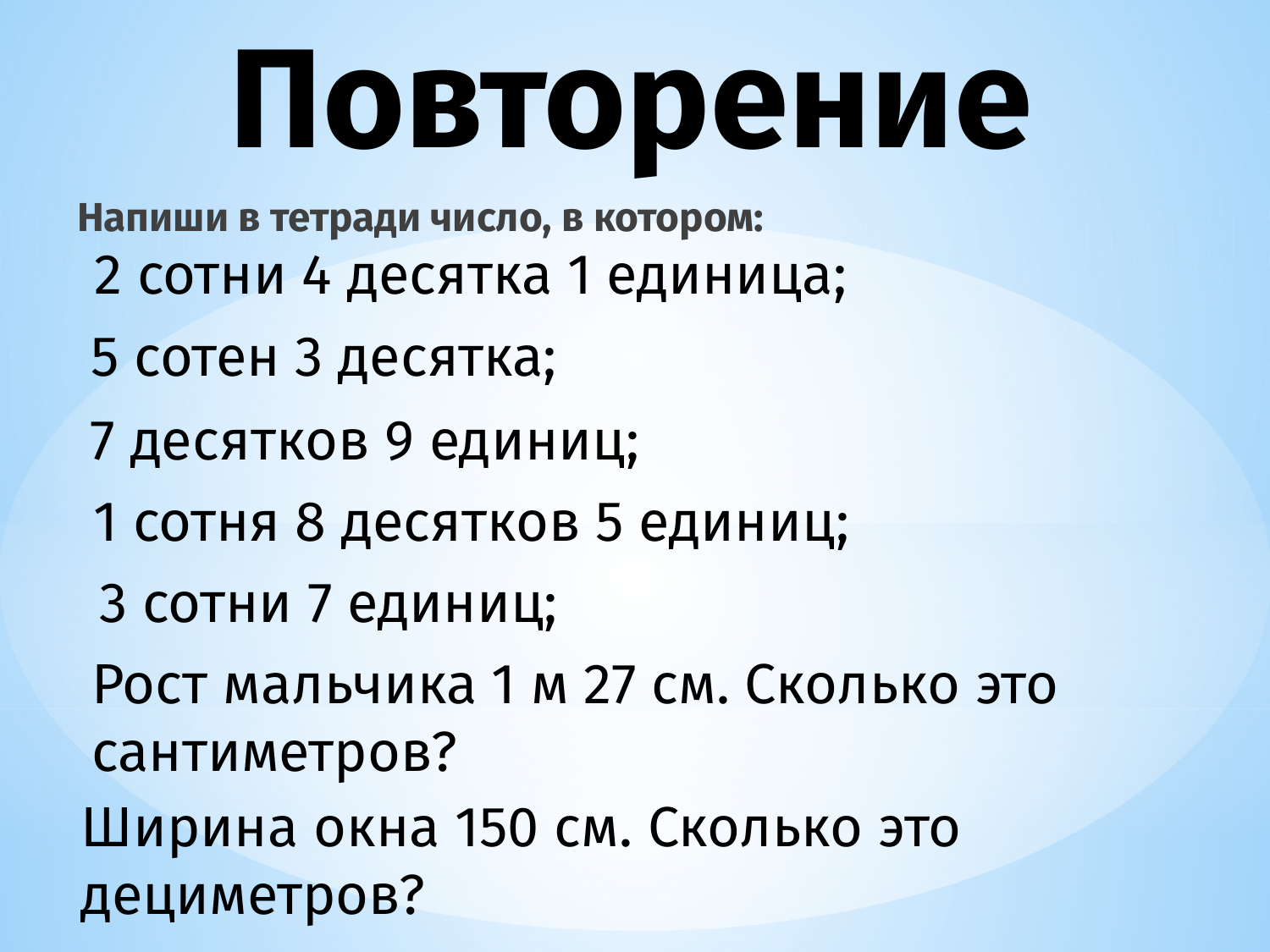

# Повторение
 Напиши в тетради число, в котором:

2 сотни 4 десятка 1 единица;
5 сотен 3 десятка;
7 десятков 9 единиц;
1 сотня 8 десятков 5 единиц;
3 сотни 7 единиц;
Рост мальчика 1 м 27 см. Сколько это сантиметров?

Ширина окна 150 см. Сколько это дециметров?